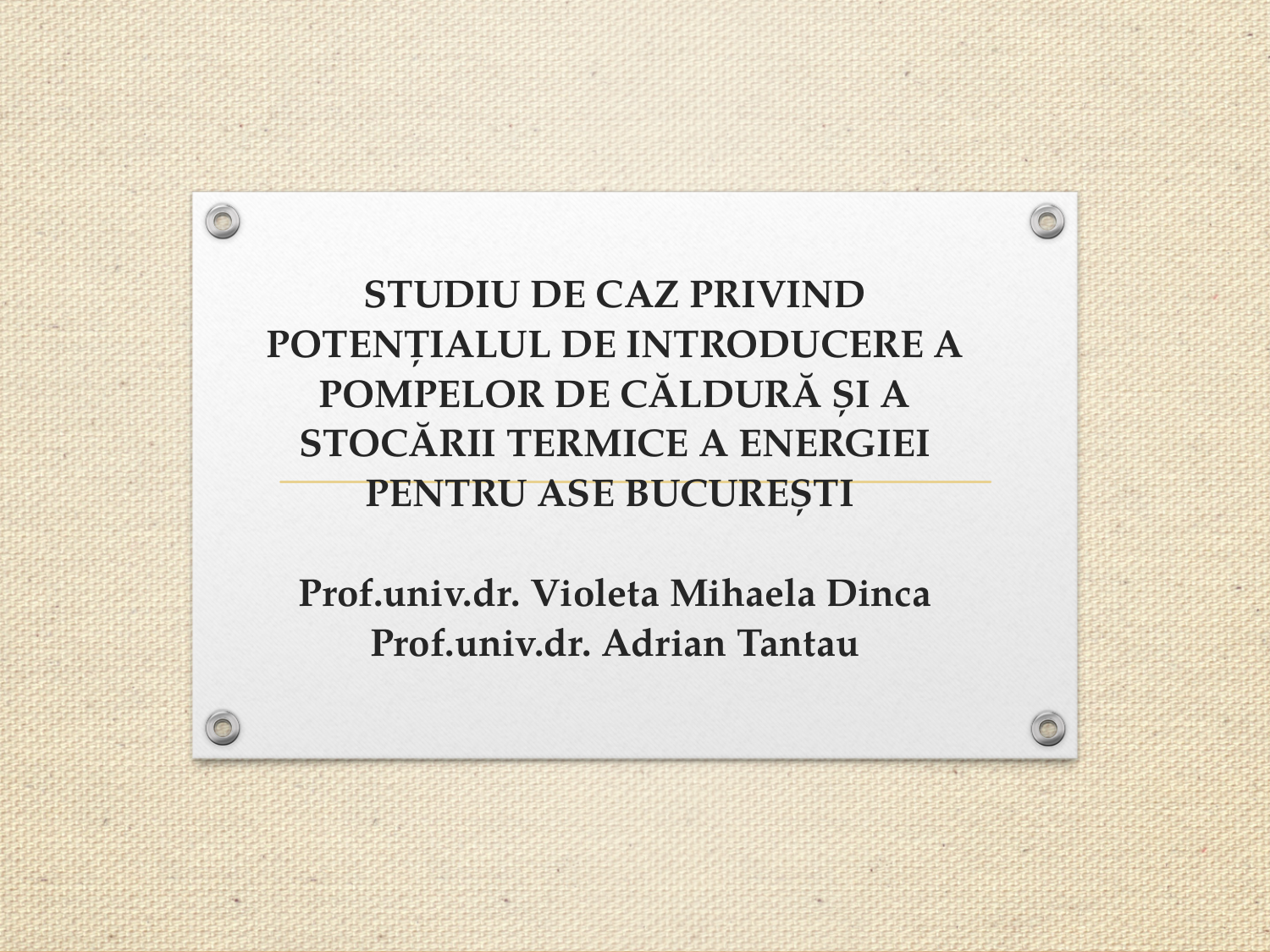

# STUDIU DE CAZ PRIVIND POTENȚIALUL DE INTRODUCERE A POMPELOR DE CĂLDURĂ ȘI A STOCĂRII TERMICE A ENERGIEI PENTRU ASE BUCUREȘTI Prof.univ.dr. Violeta Mihaela Dinca Prof.univ.dr. Adrian Tantau